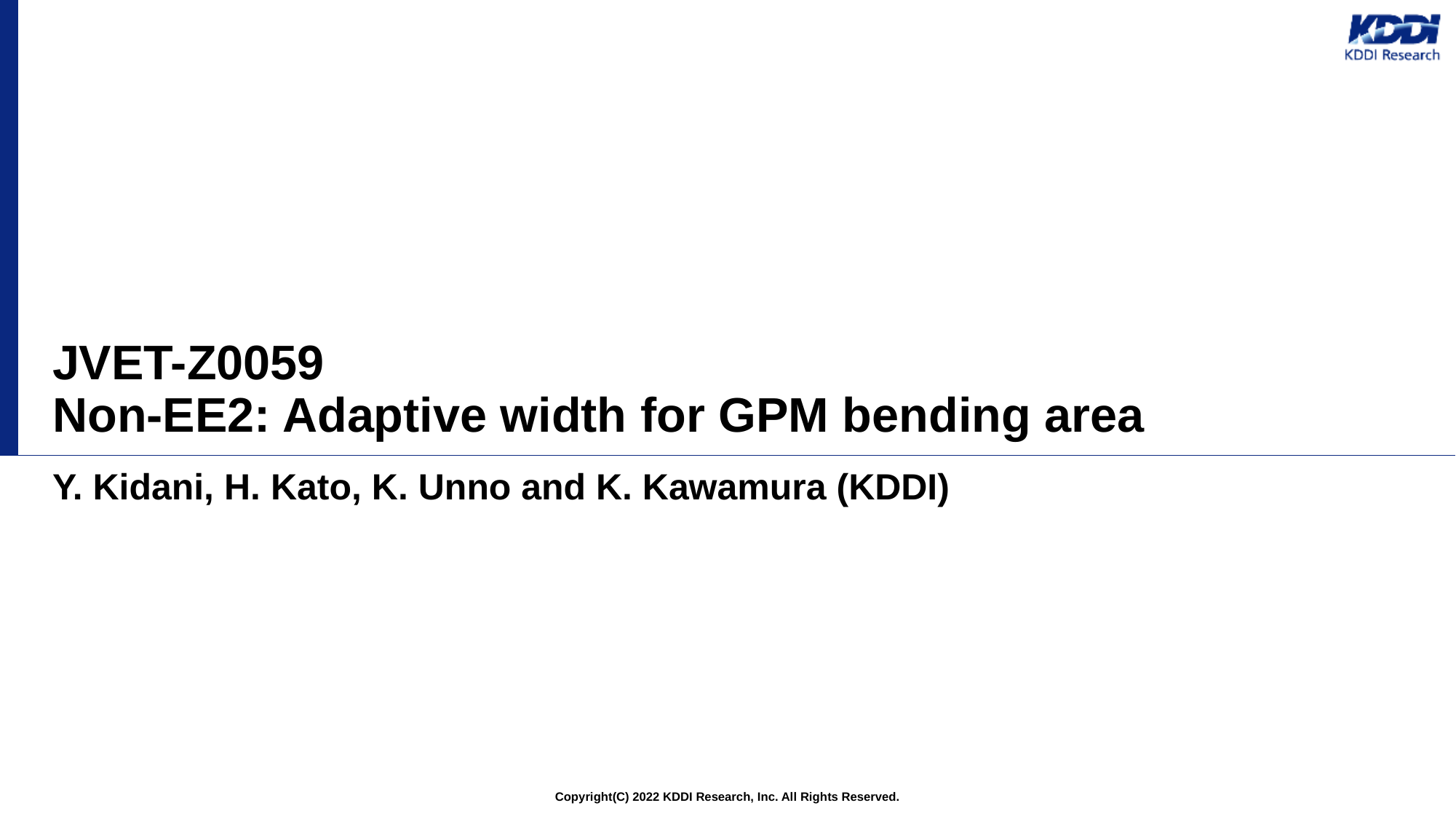

# JVET-Z0059 Non-EE2: Adaptive width for GPM bending area
Y. Kidani, H. Kato, K. Unno and K. Kawamura (KDDI)